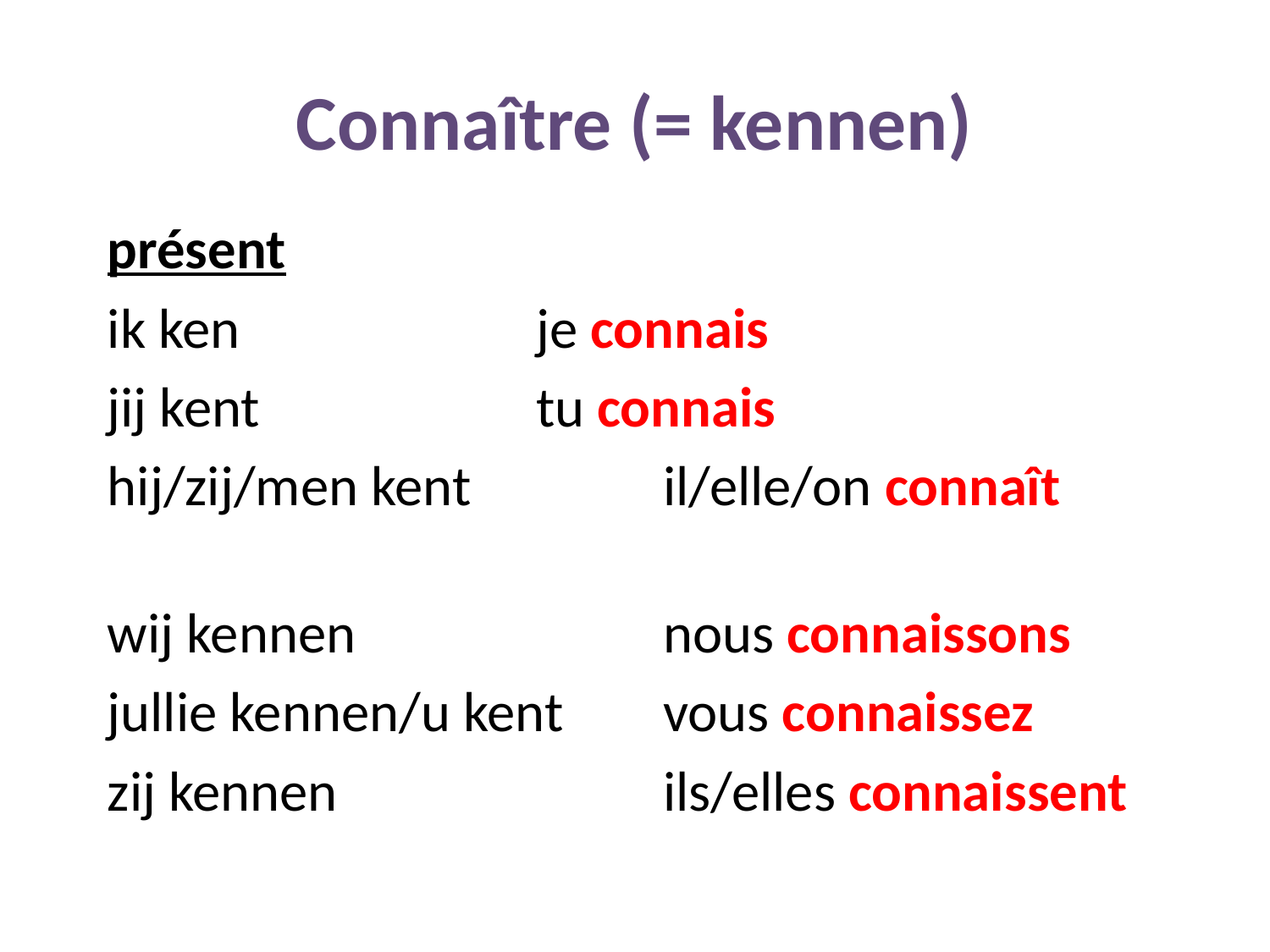

Connaître (= kennen)
présent
ik ken			je connais
jij kent			tu connais
hij/zij/men kent		il/elle/on connaît
wij kennen			nous connaissons
jullie kennen/u kent	vous connaissez
zij kennen			ils/elles connaissent